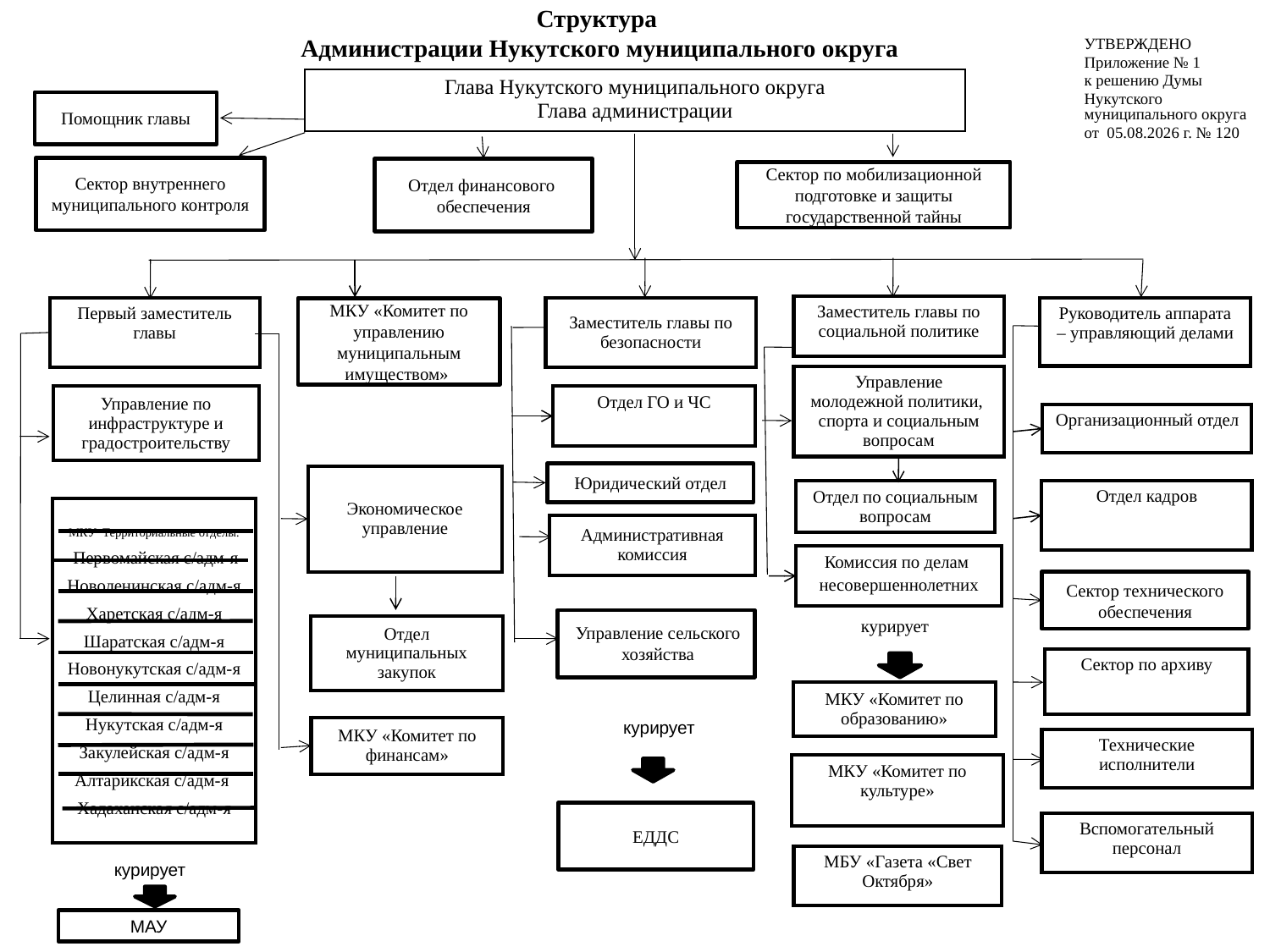

# Структура Администрации Нукутского муниципального округа
УТВЕРЖДЕНО
Приложение № 1
к решению Думы
Нукутского муниципального округа
от  05.08.2026 г. № 120

| Глава Нукутского муниципального округа Глава администрации |
| --- |
Помощник главы
Сектор внутреннего муниципального контроля
Отдел финансового
обеспечения
Сектор по мобилизационной
подготовке и защиты государственной тайны
| Заместитель главы по социальной политике |
| --- |
| Первый заместитель главы |
| --- |
| Руководитель аппарата – управляющий делами |
| --- |
| Заместитель главы по безопасности |
| --- |
МКУ «Комитет по управлению муниципальным имуществом»
| Управление молодежной политики, спорта и социальным вопросам |
| --- |
| Управление по инфраструктуре и градостроительству |
| --- |
| Отдел ГО и ЧС |
| --- |
| Организационный отдел |
| --- |
Юридический отдел
| Экономическое управление |
| --- |
| Отдел кадров |
| --- |
| Отдел по социальным вопросам |
| --- |
| МКУ Территориальные отделы: Первомайская с/адм-я Новоленинская с/адм-я Харетская с/адм-я Шаратская с/адм-я Новонукутская с/адм-я Целинная с/адм-я Нукутская с/адм-я Закулейская с/адм-я Алтарикская с/адм-я Хадаханская с/адм-я |
| --- |
| Административная комиссия |
| --- |
| Комиссия по делам несовершеннолетних |
| --- |
Сектор технического обеспечения
курирует

Управление сельского хозяйства
| Отдел муниципальных закупок |
| --- |
| Сектор по архиву |
| --- |

| МКУ «Комитет по образованию» |
| --- |
           курирует
| МКУ «Комитет по финансам» |
| --- |
| Технические исполнители |
| --- |
| МКУ «Комитет по культуре» |
| --- |

ЕДДС
| Вспомогательный персонал |
| --- |
| МБУ «Газета «Свет Октября» |
| --- |
    курирует

МАУ